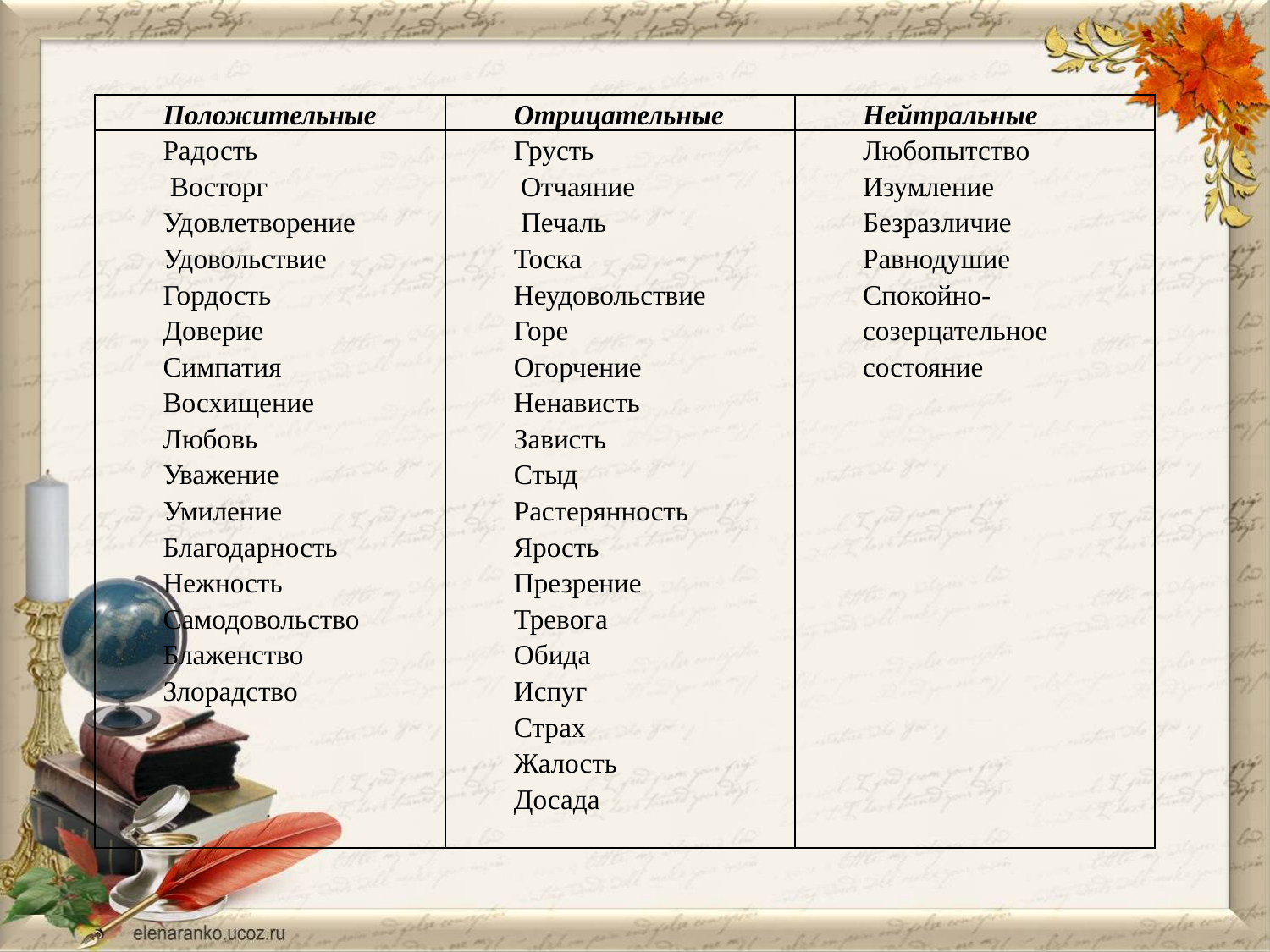

| Положительные | Отрицательные | Нейтральные |
| --- | --- | --- |
| Радость Восторг Удовлетворение Удовольствие Гордость Доверие Симпатия Восхищение Любовь Уважение Умиление Благодарность Нежность Самодовольство Блаженство Злорадство | Грусть Отчаяние Печаль Тоска Неудовольствие Горе Огорчение Ненависть Зависть Стыд Растерянность Ярость Презрение Тревога Обида Испуг Страх Жалость Досада | Любопытство Изумление Безразличие Равнодушие Спокойно-созерцательное состояние |